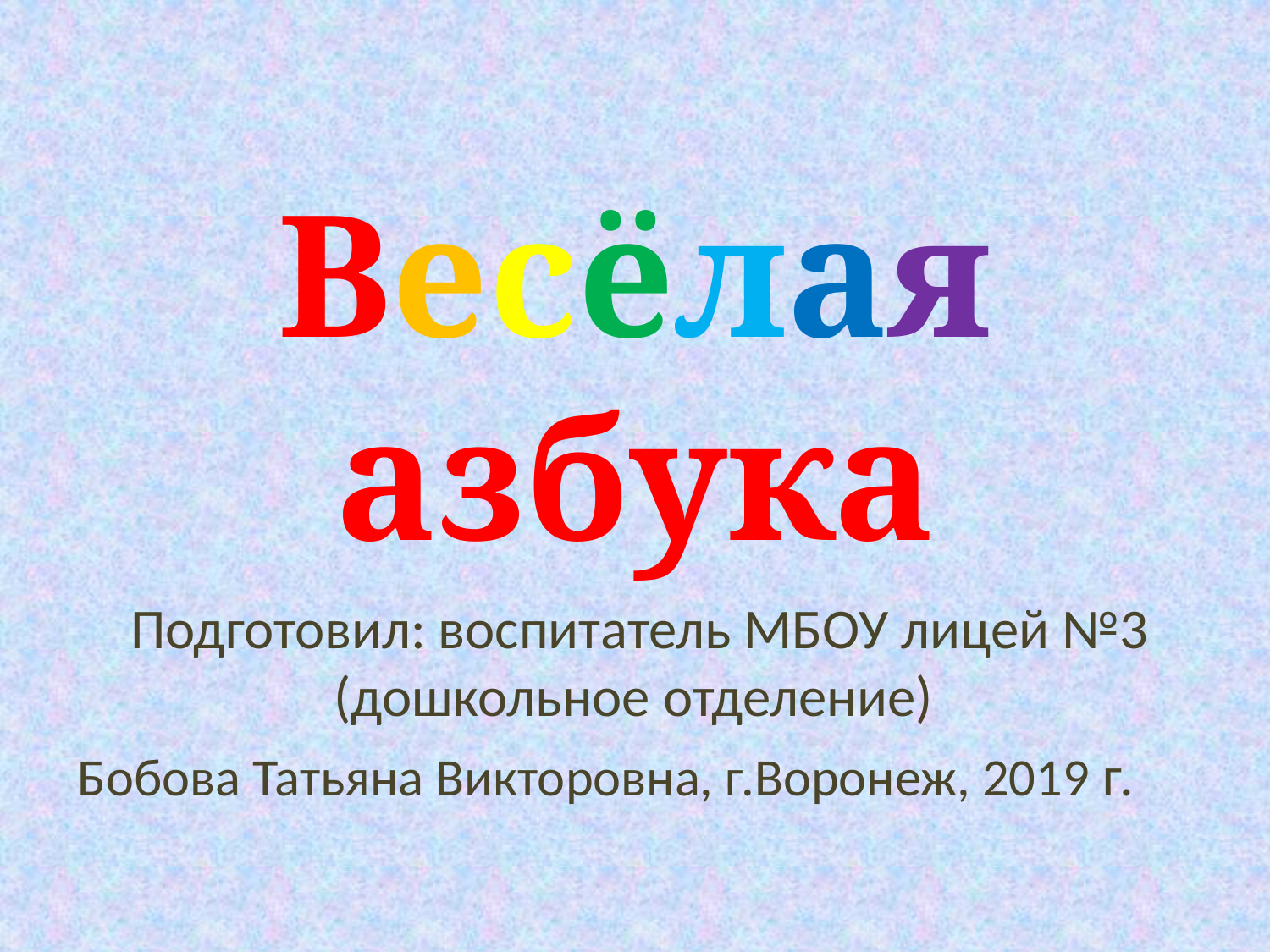

# Весёлая азбука
Подготовил: воспитатель МБОУ лицей №3 (дошкольное отделение)
Бобова Татьяна Викторовна, г.Воронеж, 2019 г.